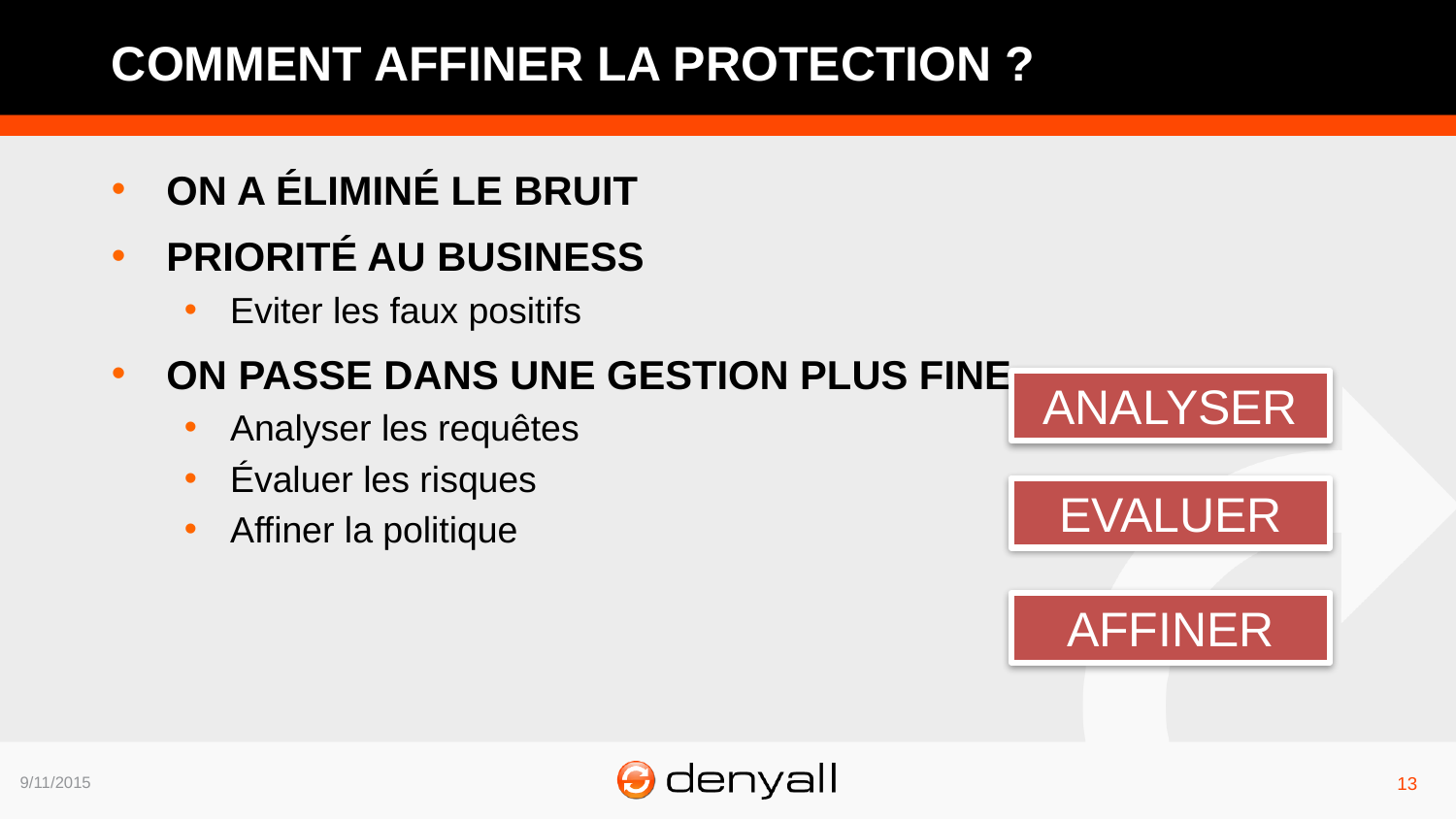

# Comment affiner la protection ?
On a éliminé le bruit
Priorité au business
Eviter les faux positifs
On passe dans une gestion plus fine :
Analyser les requêtes
Évaluer les risques
Affiner la politique

ANALYSER
EVALUER
AFFINER